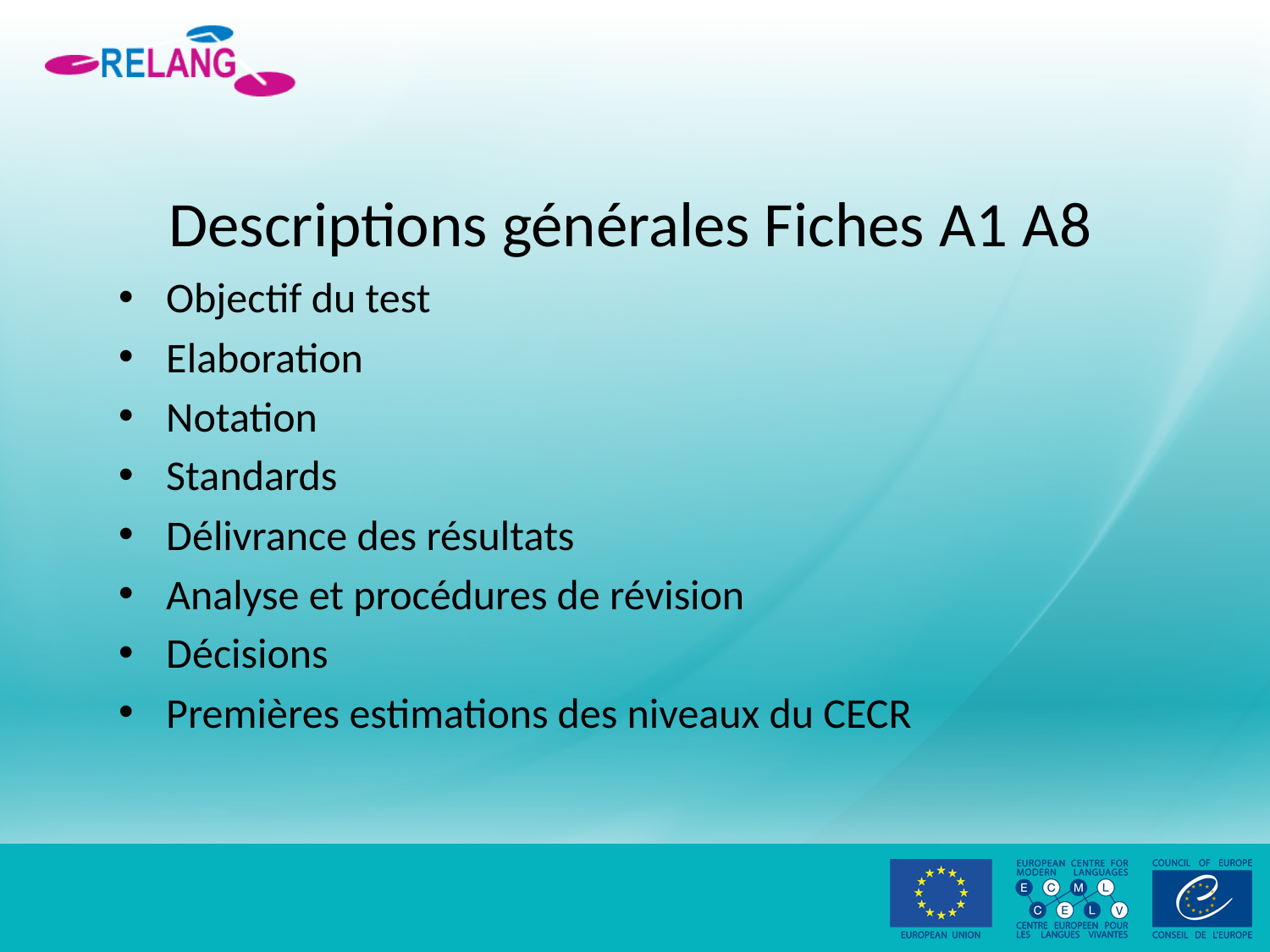

# Descriptions générales Fiches A1 A8
Objectif du test
Elaboration
Notation
Standards
Délivrance des résultats
Analyse et procédures de révision
Décisions
Premières estimations des niveaux du CECR